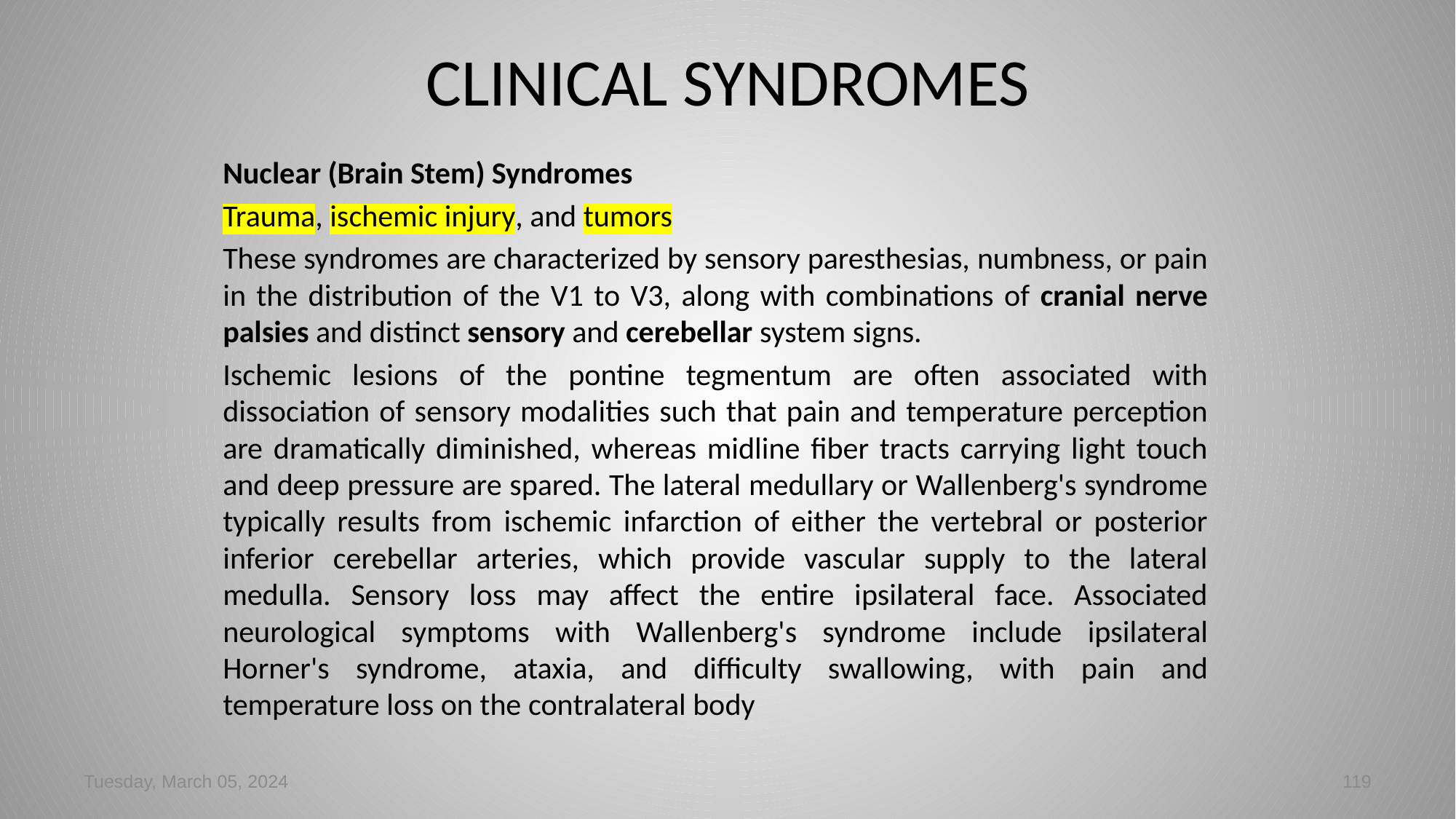

# CLINICAL SYNDROMES
Nuclear (Brain Stem) Syndromes
Trauma, ischemic injury, and tumors
These syndromes are characterized by sensory paresthesias, numbness, or pain in the distribution of the V1 to V3, along with combinations of cranial nerve palsies and distinct sensory and cerebellar system signs.
Ischemic lesions of the pontine tegmentum are often associated with dissociation of sensory modalities such that pain and temperature perception are dramatically diminished, whereas midline fiber tracts carrying light touch and deep pressure are spared. The lateral medullary or Wallenberg's syndrome typically results from ischemic infarction of either the vertebral or posterior inferior cerebellar arteries, which provide vascular supply to the lateral medulla. Sensory loss may affect the entire ipsilateral face. Associated neurological symptoms with Wallenberg's syndrome include ipsilateral Horner's syndrome, ataxia, and difficulty swallowing, with pain and temperature loss on the contralateral body
Tuesday, March 05, 2024
119